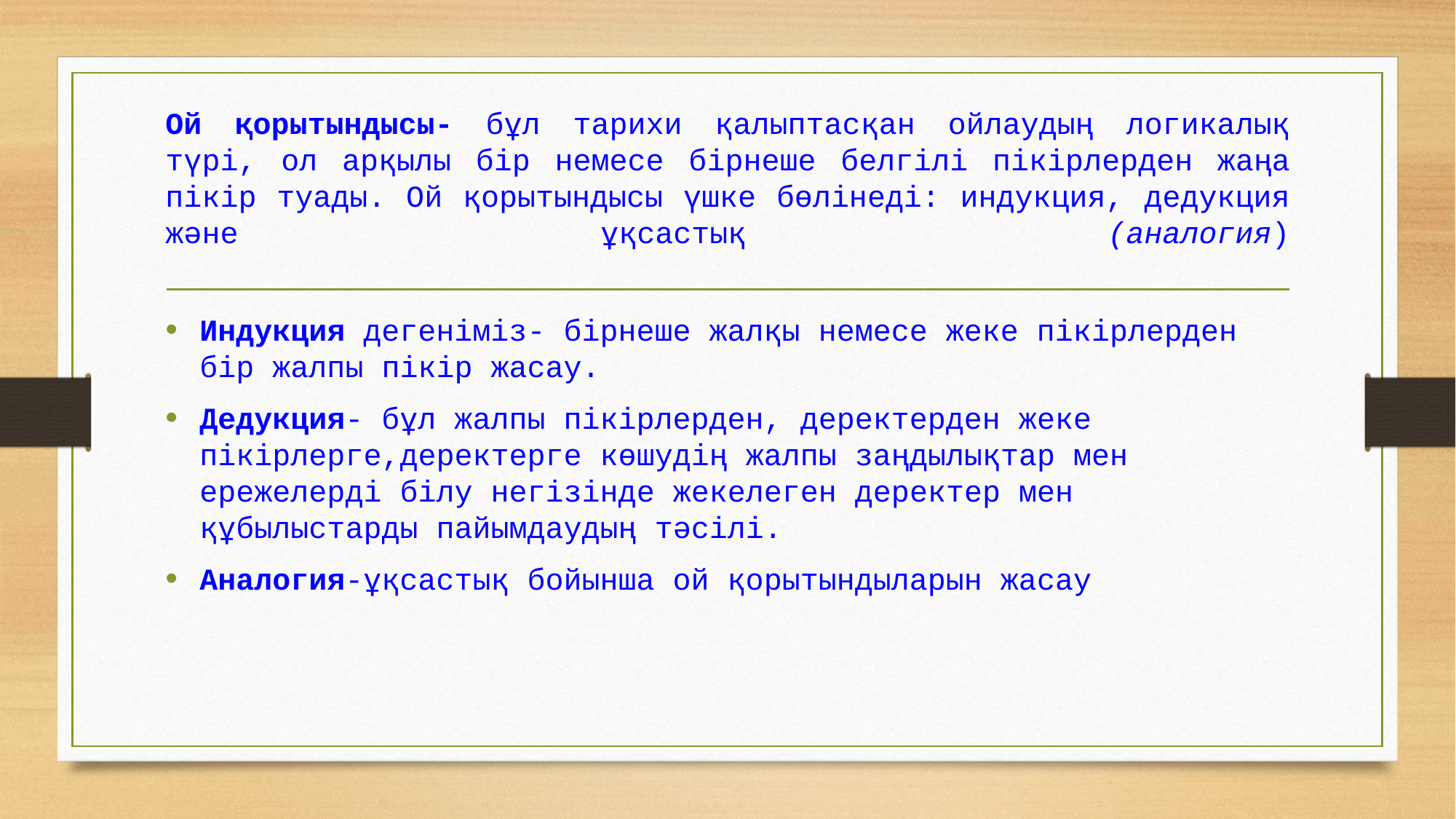

# Ой қорытындысы- бұл тарихи қалыптасқан ойлаудың логикалық түрі, ол арқылы бір немесе бірнеше белгілі пікірлерден жаңа пікір туады. Ой қорытындысы үшке бөлінеді: индукция, дедукция және ұқсастық (аналогия)
Индукция дегеніміз- бірнеше жалқы немесе жеке пікірлерден бір жалпы пікір жасау.
Дедукция- бұл жалпы пікірлерден, деректерден жеке пікірлерге,деректерге көшудің жалпы заңдылықтар мен ережелерді білу негізінде жекелеген деректер мен құбылыстарды пайымдаудың тәсілі.
Аналогия-ұқсастық бойынша ой қорытындыларын жасау